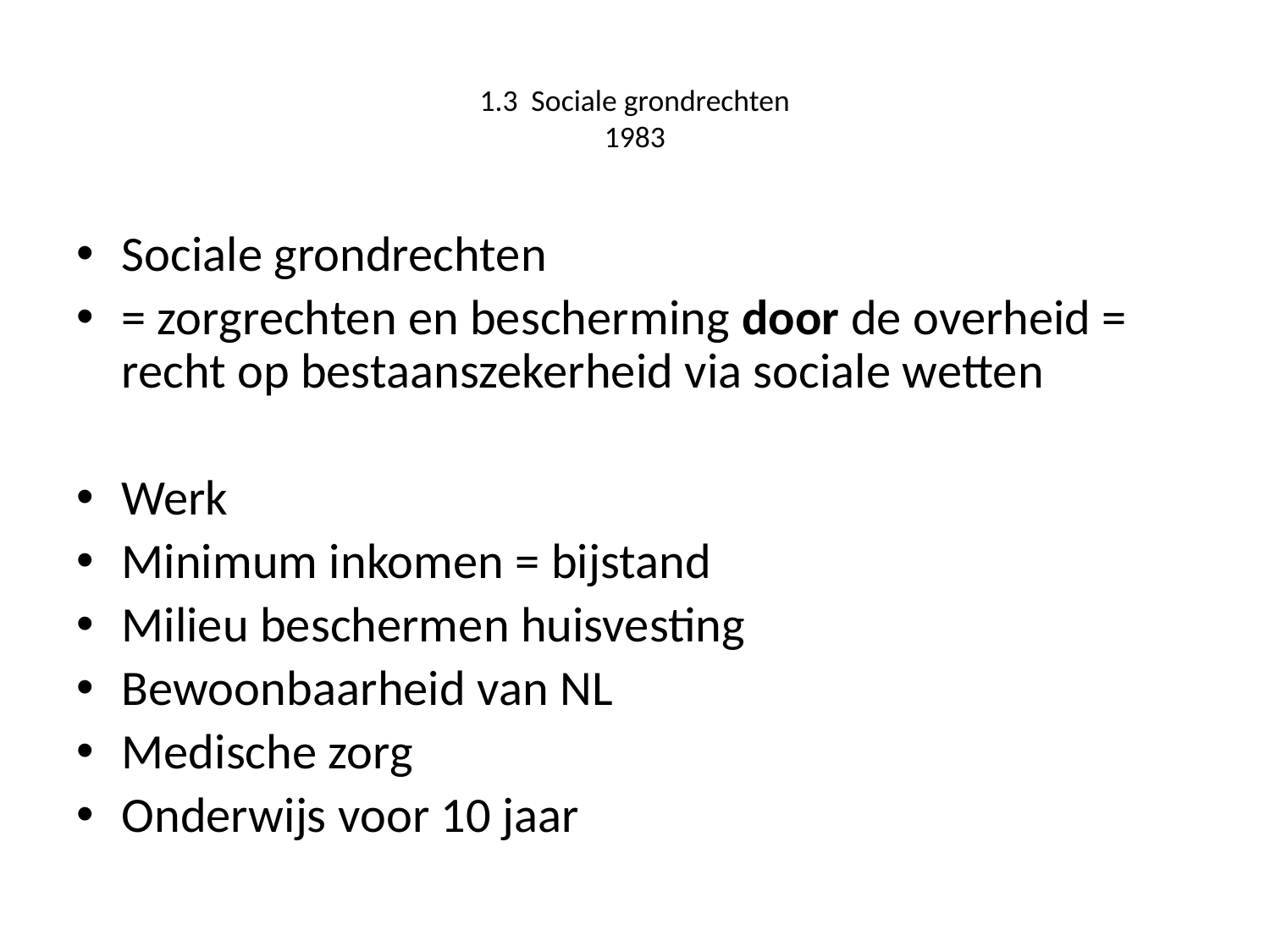

# 1.3  Sociale grondrechten 1983
Sociale grondrechten
= zorgrechten en bescherming door de overheid = recht op bestaanszekerheid via sociale wetten

Werk
Minimum inkomen = bijstand
Milieu beschermen huisvesting
Bewoonbaarheid van NL
Medische zorg
Onderwijs voor 10 jaar